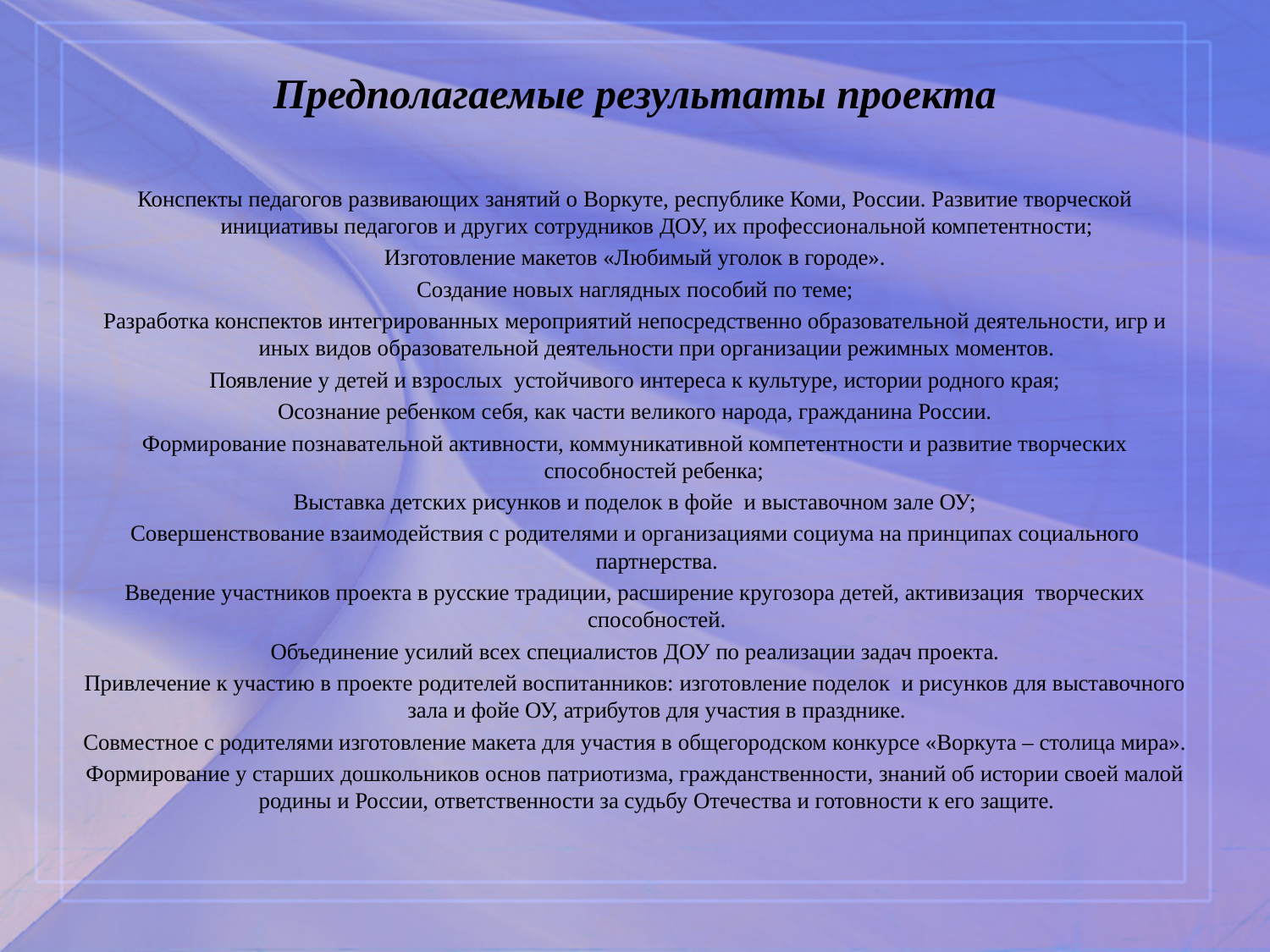

# Предполагаемые результаты проекта

Конспекты педагогов развивающих занятий о Воркуте, республике Коми, России. Развитие творческой инициативы педагогов и других сотрудников ДОУ, их профессиональной компетентности;
Изготовление макетов «Любимый уголок в городе».
Создание новых наглядных пособий по теме;
Разработка конспектов интегрированных мероприятий непосредственно образовательной деятельности, игр и иных видов образовательной деятельности при организации режимных моментов.
Появление у детей и взрослых  устойчивого интереса к культуре, истории родного края;
 Осознание ребенком себя, как части великого народа, гражданина России.
Формирование познавательной активности, коммуникативной компетентности и развитие творческих способностей ребенка;
Выставка детских рисунков и поделок в фойе  и выставочном зале ОУ;
Совершенствование взаимодействия с родителями и организациями социума на принципах социального партнерства.
Введение участников проекта в русские традиции, расширение кругозора детей, активизация  творческих способностей.
Объединение усилий всех специалистов ДОУ по реализации задач проекта.
Привлечение к участию в проекте родителей воспитанников: изготовление поделок  и рисунков для выставочного зала и фойе ОУ, атрибутов для участия в празднике.
Совместное с родителями изготовление макета для участия в общегородском конкурсе «Воркута – столица мира».
Формирование у старших дошкольников основ патриотизма, гражданственности, знаний об истории своей малой родины и России, ответственности за судьбу Отечества и готовности к его защите.